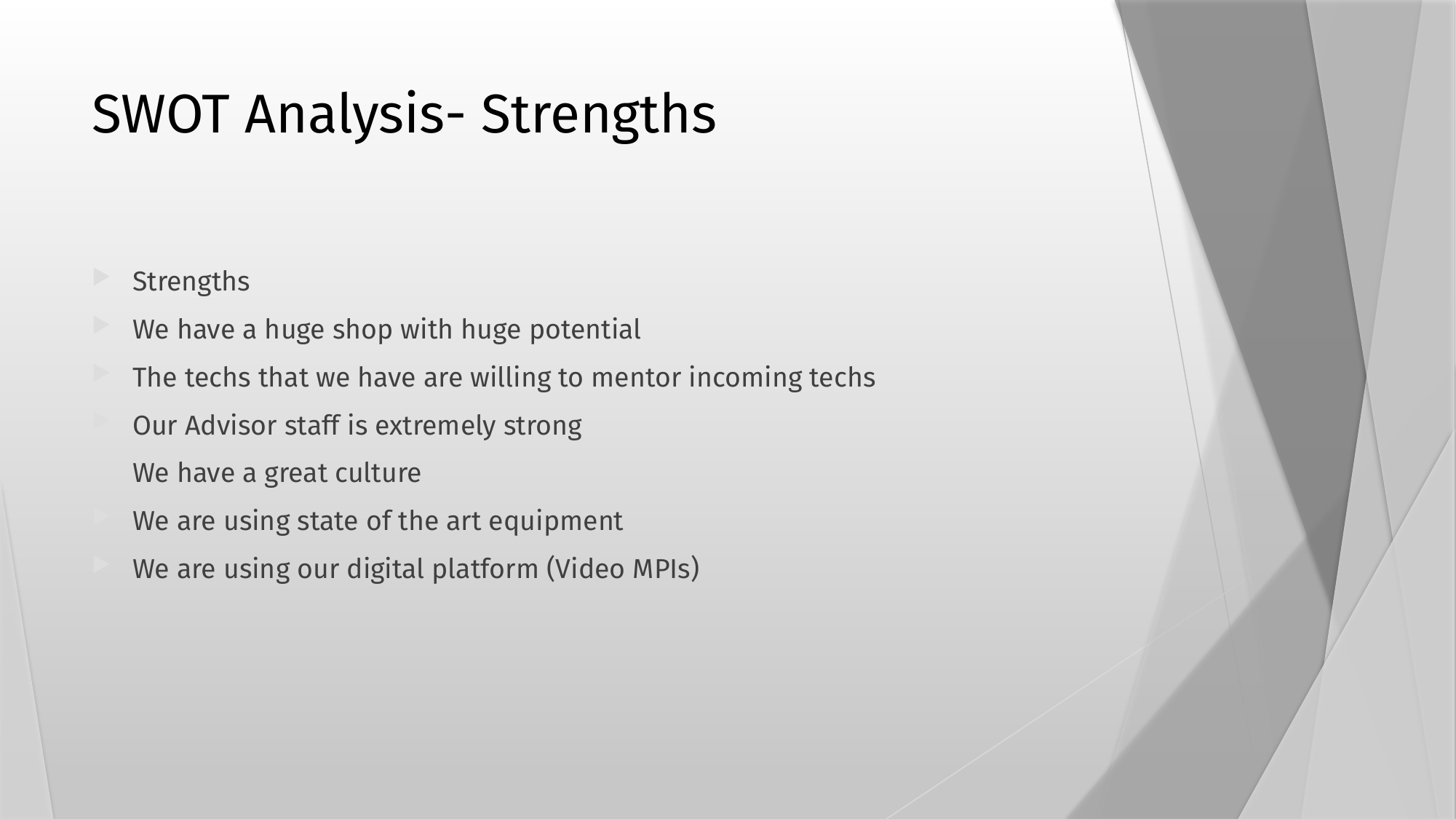

# SWOT Analysis- Strengths
Strengths
We have a huge shop with huge potential
The techs that we have are willing to mentor incoming techs
Our Advisor staff is extremely strong
We have a great culture
We are using state of the art equipment
We are using our digital platform (Video MPIs)